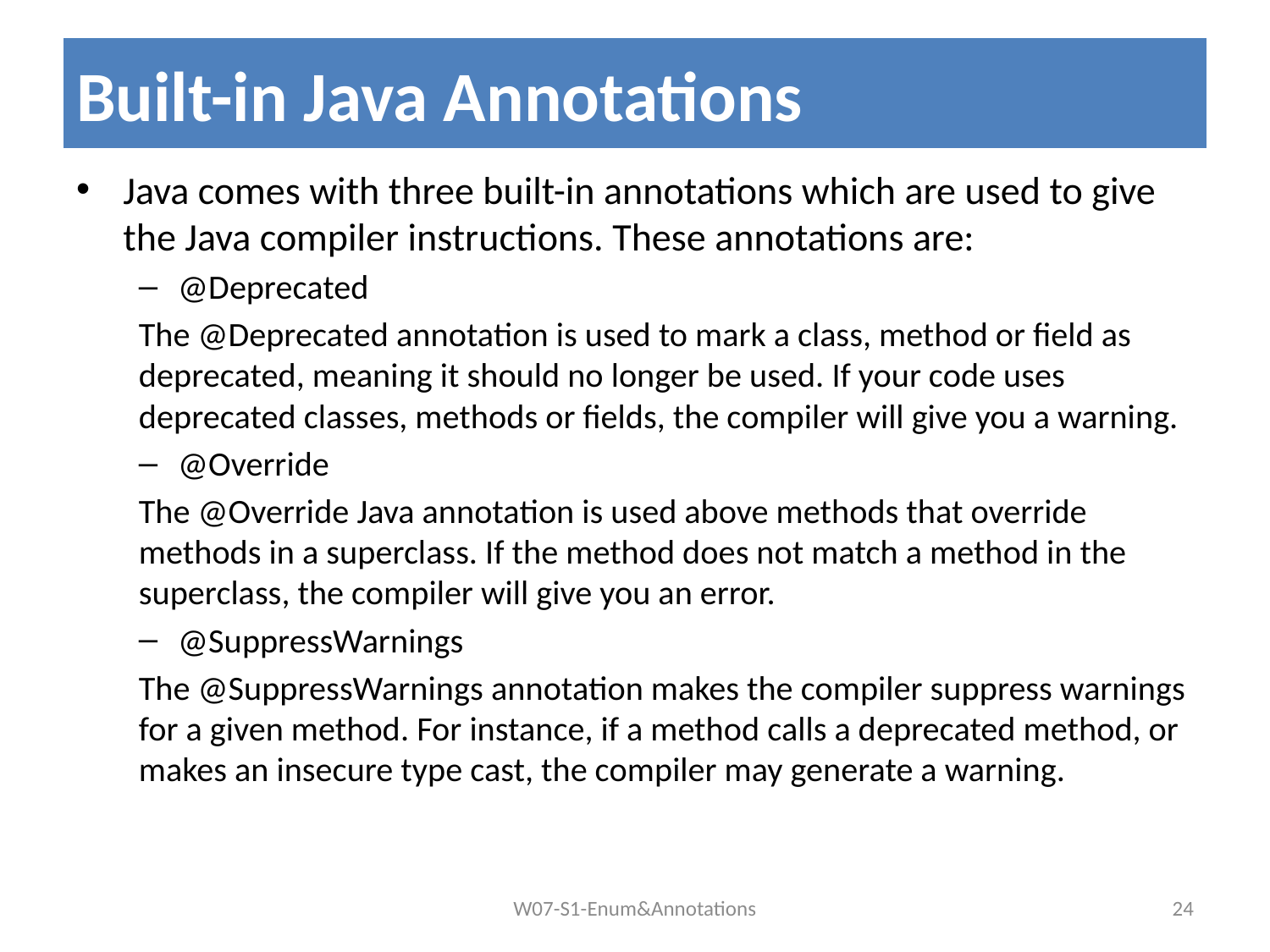

# Built-in Java Annotations
Java comes with three built-in annotations which are used to give the Java compiler instructions. These annotations are:
@Deprecated
The @Deprecated annotation is used to mark a class, method or field as deprecated, meaning it should no longer be used. If your code uses deprecated classes, methods or fields, the compiler will give you a warning.
@Override
The @Override Java annotation is used above methods that override methods in a superclass. If the method does not match a method in the superclass, the compiler will give you an error.
@SuppressWarnings
The @SuppressWarnings annotation makes the compiler suppress warnings for a given method. For instance, if a method calls a deprecated method, or makes an insecure type cast, the compiler may generate a warning.

W07-S1-Enum&Annotations
24